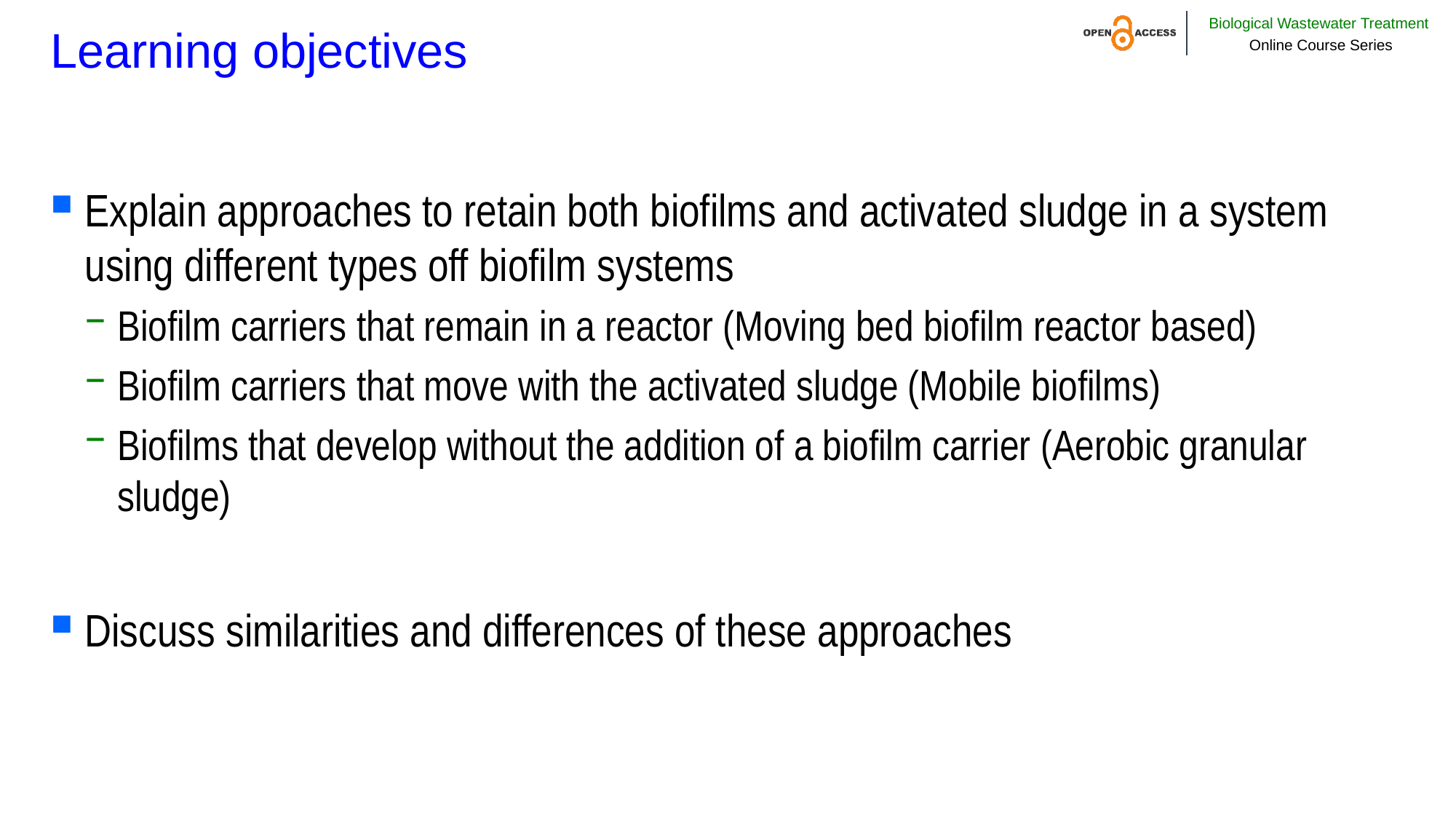

# Learning objectives

Explain approaches to retain both biofilms and activated sludge in a system using different types off biofilm systems
Biofilm carriers that remain in a reactor (Moving bed biofilm reactor based)
Biofilm carriers that move with the activated sludge (Mobile biofilms)
Biofilms that develop without the addition of a biofilm carrier (Aerobic granular sludge)

Discuss similarities and differences of these approaches